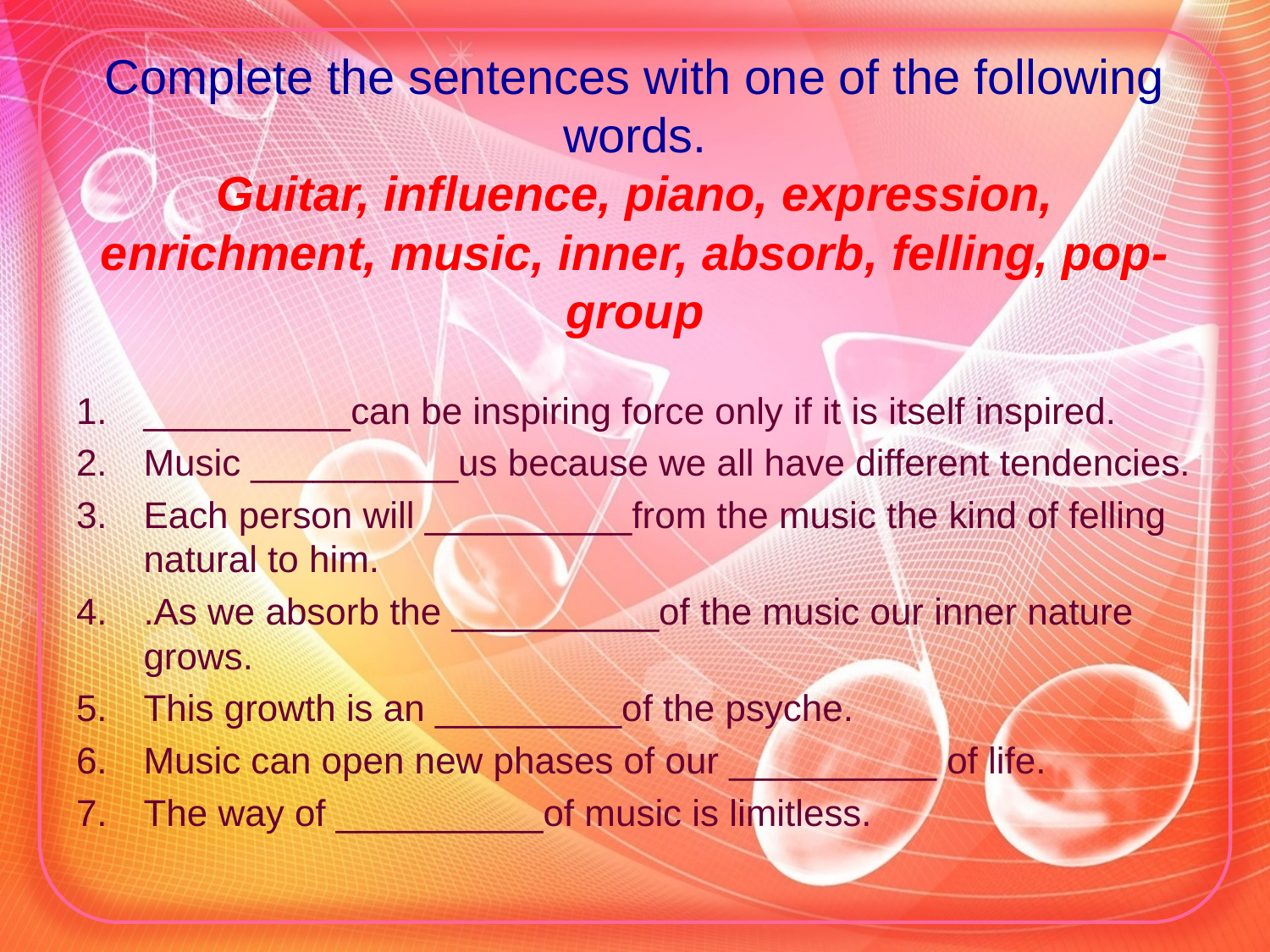

# Complete the sentences with one of the following words. Guitar, influence, piano, expression, enrichment, music, inner, absorb, felling, pop-group

__________can be inspiring force only if it is itself inspired.
Music __________us because we all have different tendencies.
Each person will __________from the music the kind of felling natural to him.
.As we absorb the __________of the music our inner nature grows.
This growth is an _________of the psyche.
Music can open new phases of our __________ of life.
The way of __________of music is limitless.